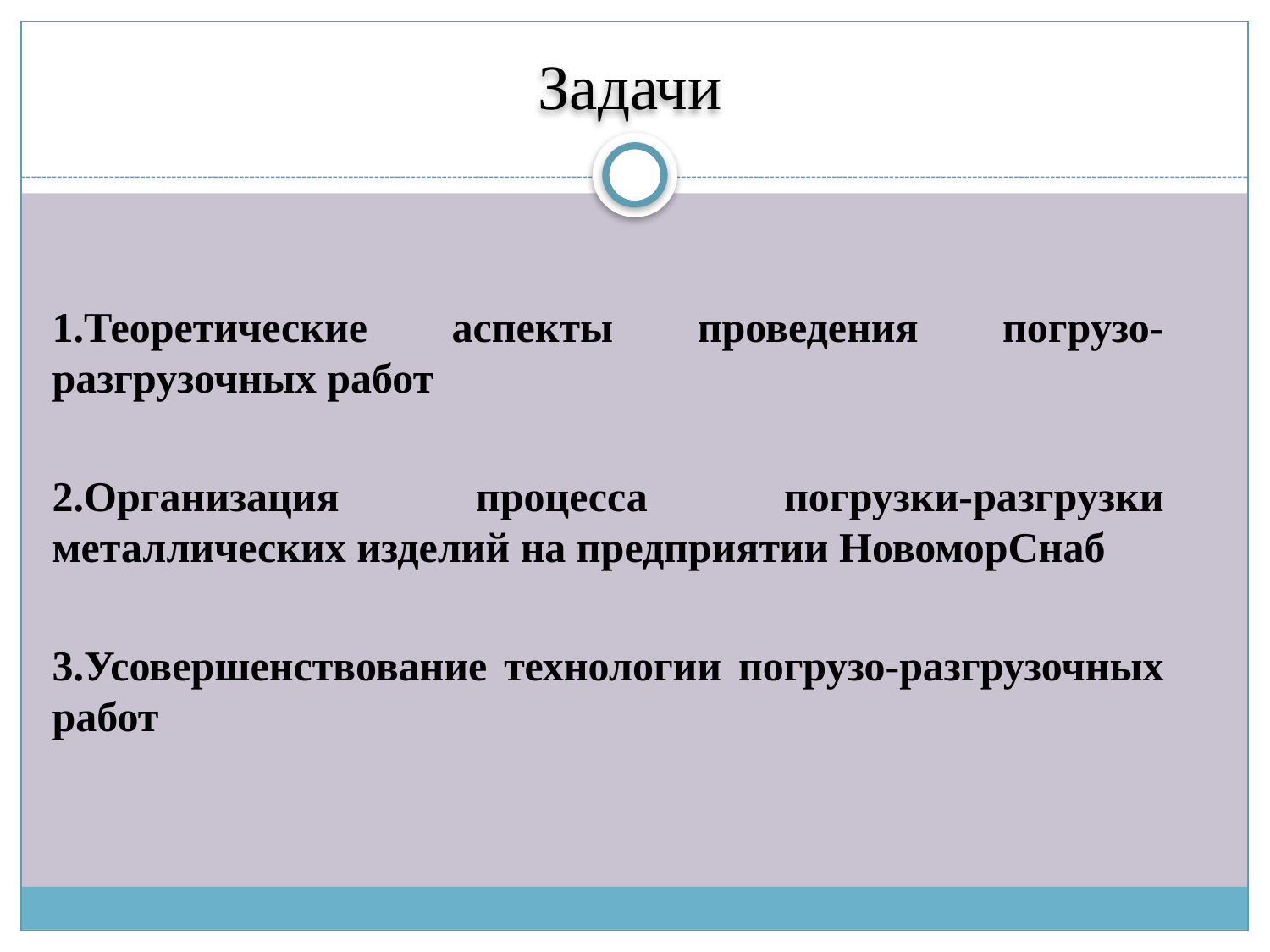

# Задачи

1.Теоретические аспекты проведения погрузо-разгрузочных работ

2.Организация процесса погрузки-разгрузки металлических изделий на предприятии НовоморСнаб

3.Усовершенствование технологии погрузо-разгрузочных работ